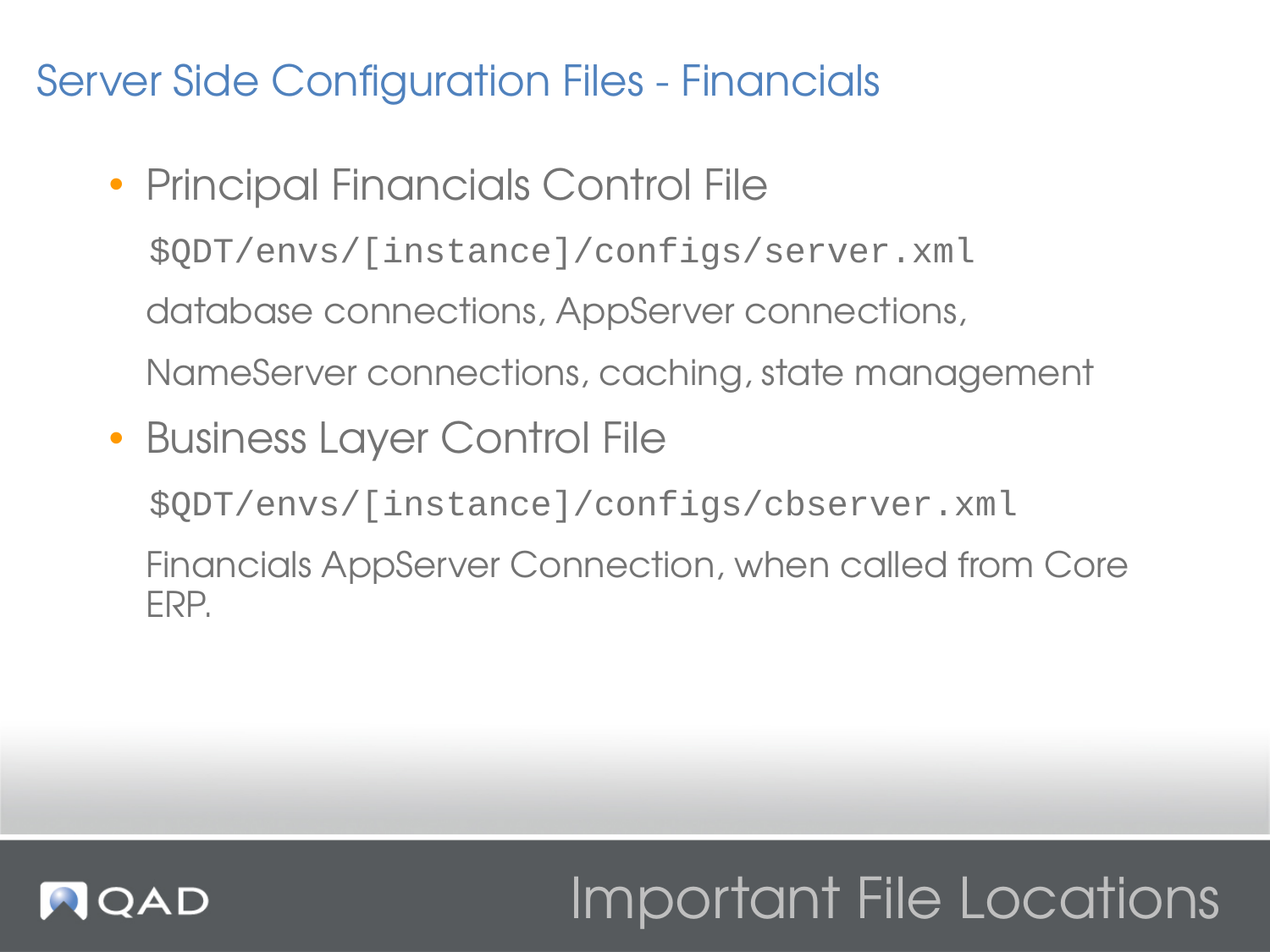

Server Side Configuration Files - Financials
Principal Financials Control File
$QDT/envs/[instance]/configs/server.xml
	database connections, AppServer connections,
	NameServer connections, caching, state management
Business Layer Control File
$QDT/envs/[instance]/configs/cbserver.xml
 	Financials AppServer Connection, when called from Core ERP.

# Important File Locations